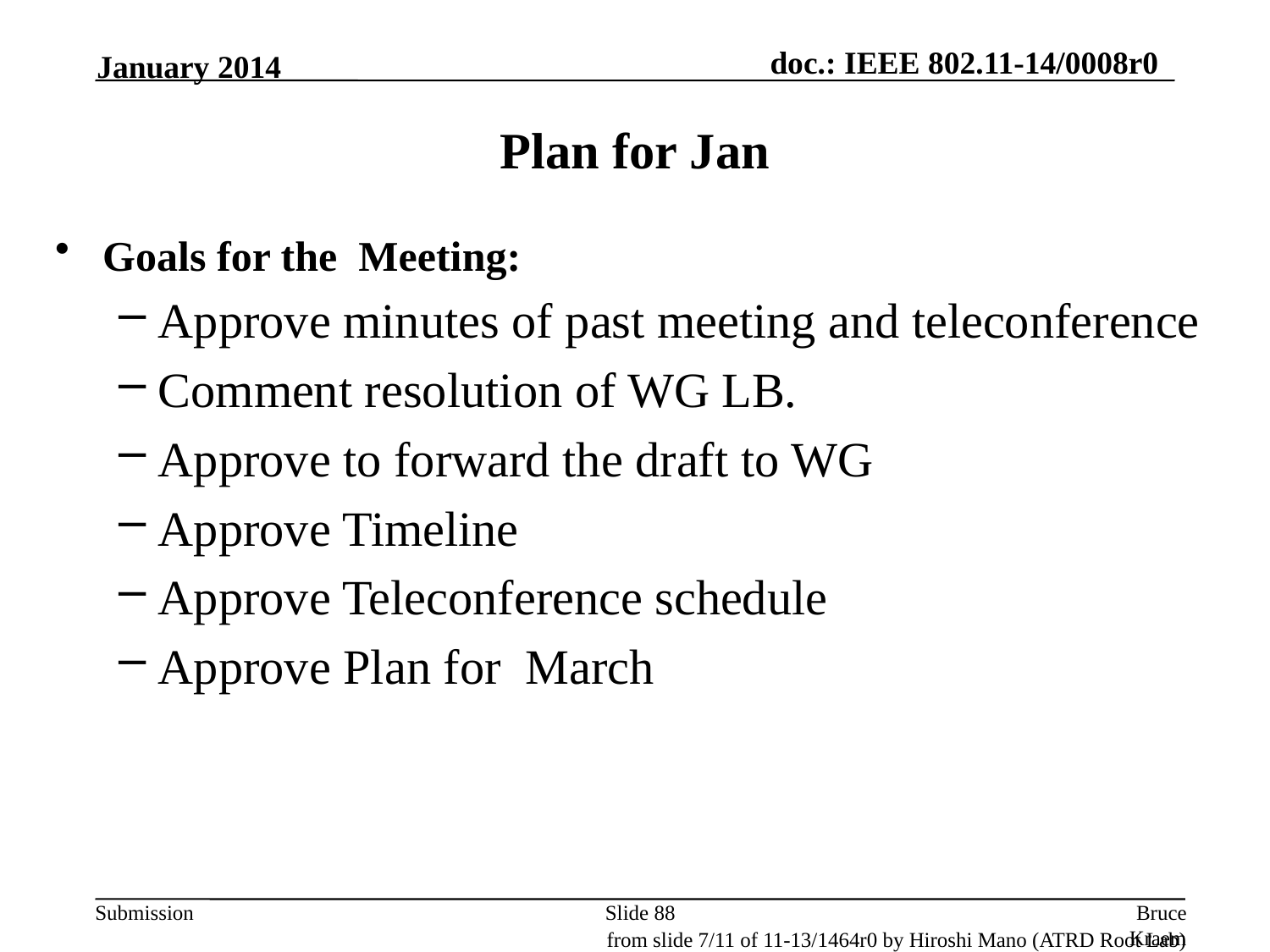

January 2014
# Plan for Jan
Goals for the  Meeting:
Approve minutes of past meeting and teleconference
Comment resolution of WG LB.
Approve to forward the draft to WG
Approve Timeline
Approve Teleconference schedule
Approve Plan for  March

Slide 88
Bruce Kraemer, Marvell
from slide 7/11 of 11-13/1464r0 by Hiroshi Mano (ATRD Root Lab)